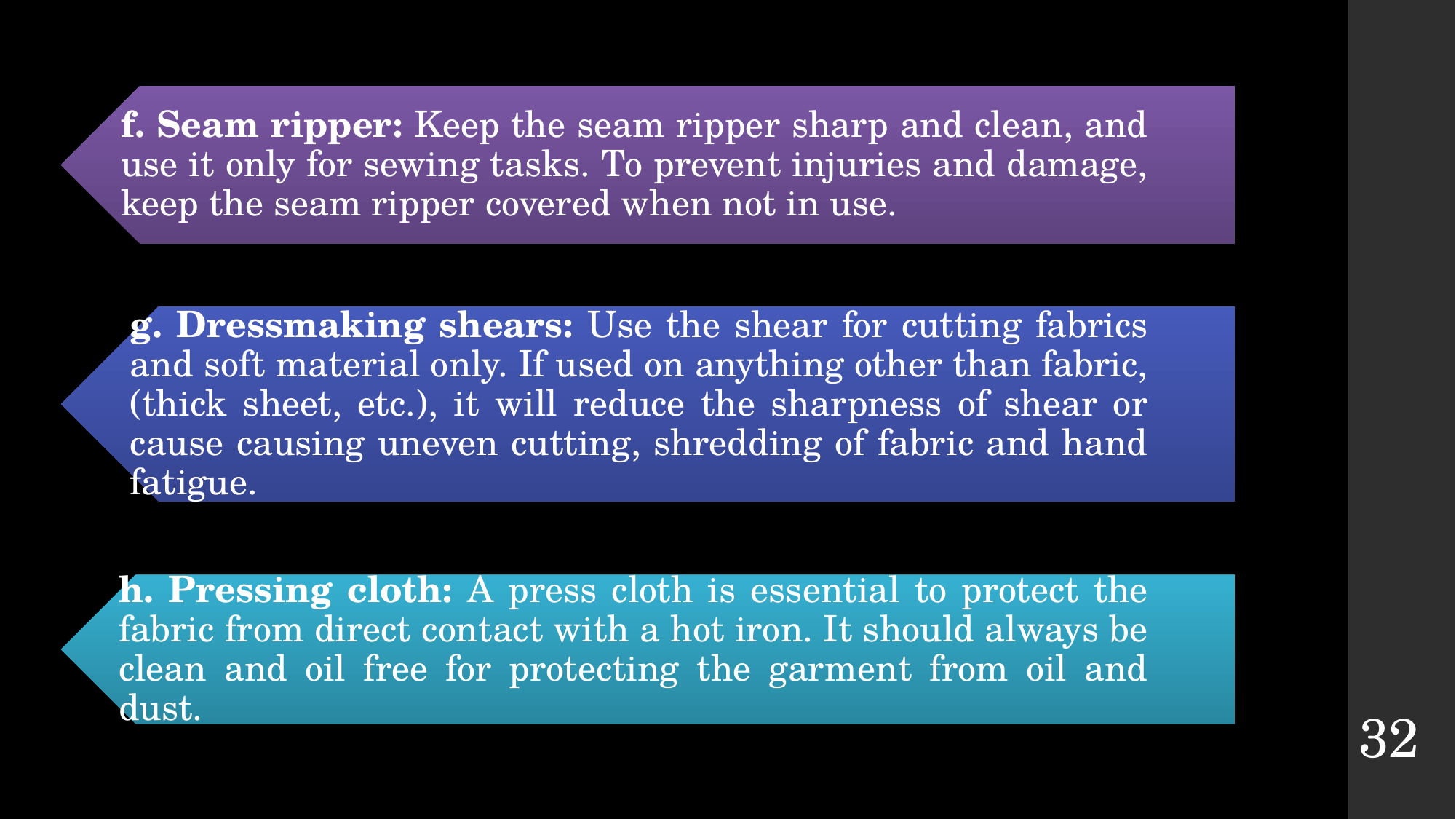

f. Seam ripper: Keep the seam ripper sharp and clean, and use it only for sewing tasks. To prevent injuries and damage, keep the seam ripper covered when not in use.
g. Dressmaking shears: Use the shear for cutting fabrics and soft material only. If used on anything other than fabric, (thick sheet, etc.), it will reduce the sharpness of shear or cause causing uneven cutting, shredding of fabric and hand fatigue.
h. Pressing cloth: A press cloth is essential to protect the fabric from direct contact with a hot iron. It should always be clean and oil free for protecting the garment from oil and dust.
32